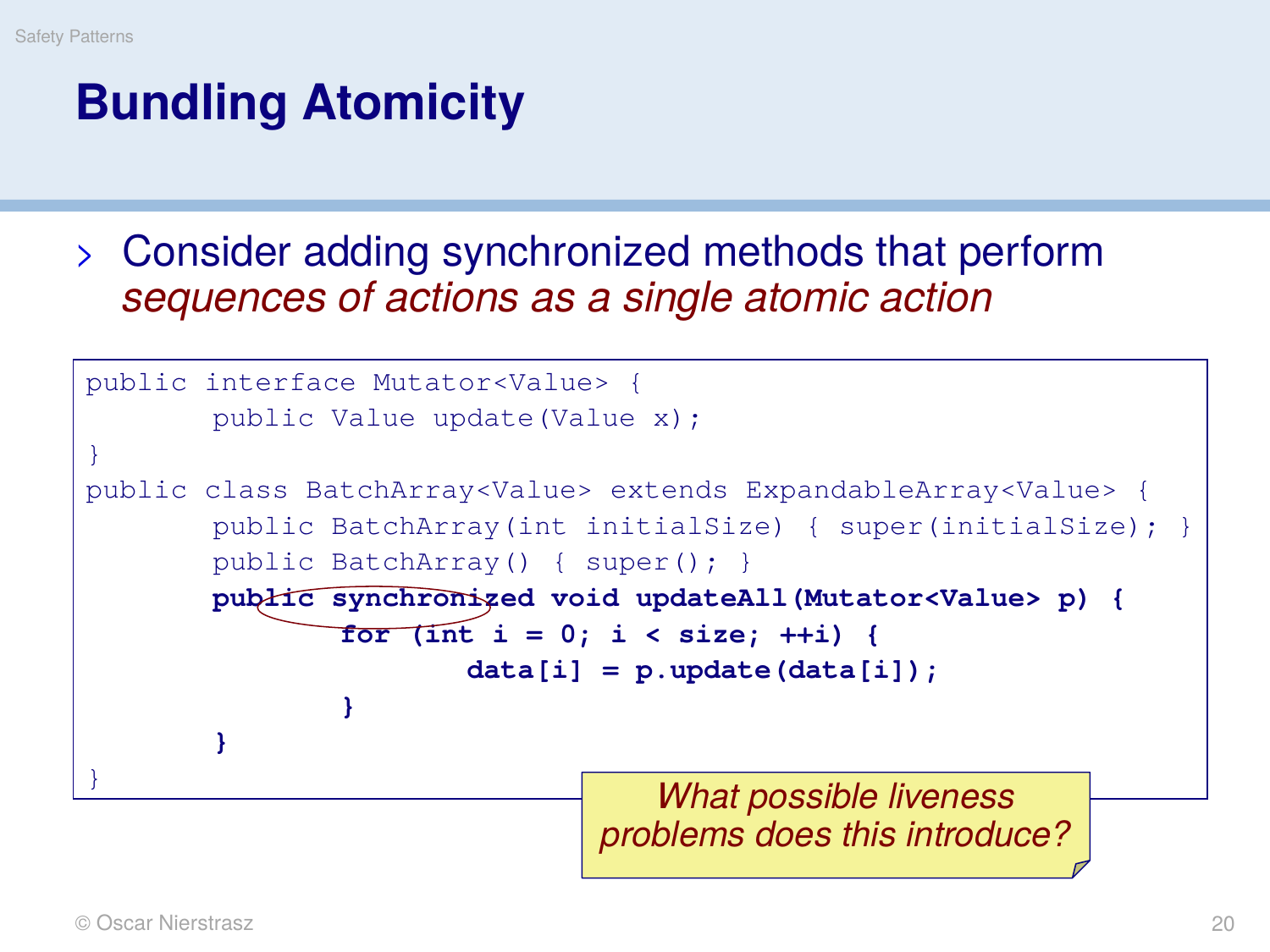

Safety Patterns
# Bundling Atomicity
Consider adding synchronized methods that perform sequences of actions as a single atomic action
public interface Mutator<Value> {
	public Value update(Value x);
}
public class BatchArray<Value> extends ExpandableArray<Value> {
	public BatchArray(int initialSize) { super(initialSize); }
	public BatchArray() { super(); }
	public synchronized void updateAll(Mutator<Value> p) {
		for (int i = 0; i < size; ++i) {
			data[i] = p.update(data[i]);
		}
	}
}

What possible liveness problems does this introduce?
© Oscar Nierstrasz
20